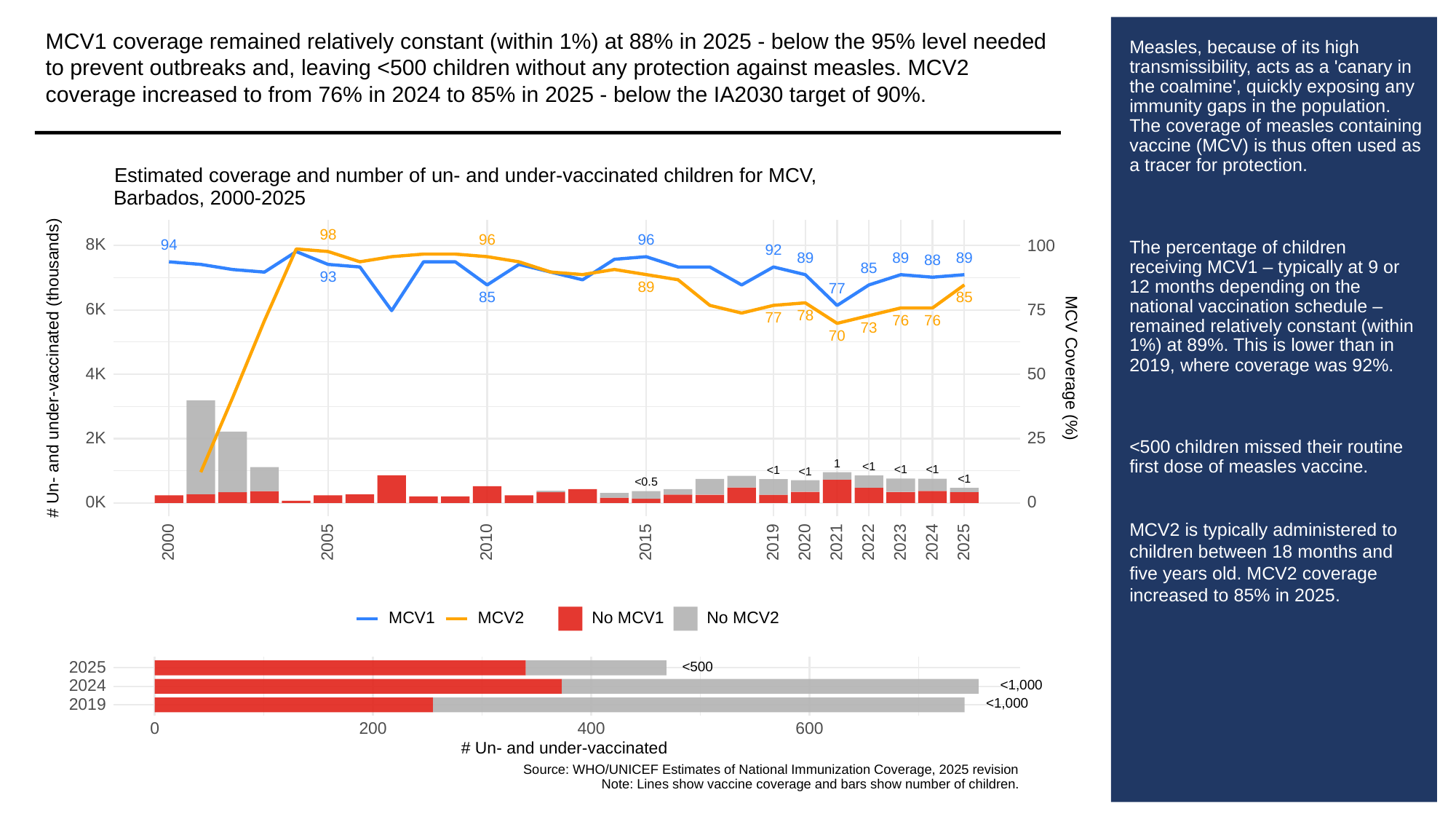

MCV1 coverage remained relatively constant (within 1%) at 88% in 2025 - below the 95% level needed to prevent outbreaks and, leaving <500 children without any protection against measles. MCV2 coverage increased to from 76% in 2024 to 85% in 2025 - below the IA2030 target of 90%.
# Measles, because of its high transmissibility, acts as a 'canary in the coalmine', quickly exposing any immunity gaps in the population. The coverage of measles containing vaccine (MCV) is thus often used as a tracer for protection.

The percentage of children receiving MCV1 – typically at 9 or 12 months depending on the national vaccination schedule – remained relatively constant (within 1%) at 89%. This is lower than in 2019, where coverage was 92%.

<500 children missed their routine first dose of measles vaccine.

MCV2 is typically administered to children between 18 months and five years old. MCV2 coverage increased to 85% in 2025.

Estimated coverage and number of un- and under-vaccinated children for MCV,
Barbados, 2000-2025

98
96
96
8K
94
100
92

89
89
89
88
85
93

89
77
85
85
6K
75

78
77
76
76
73
70

# Un- and under-vaccinated (thousands)
MCV Coverage (%)
4K
50

2K
25

1
<1
<1
<1
<1

<1

<1

<0.5

0K
0

2023
2000
2005
2010
2015
2019
2020
2021
2022
2024
2025

MCV1
MCV2
No MCV1
No MCV2

2025
<500

<1,000
2024

<1,000
2019

0
200
400
600
# Un- and under-vaccinated
Source: WHO/UNICEF Estimates of National Immunization Coverage, 2025 revision
Note: Lines show vaccine coverage and bars show number of children.